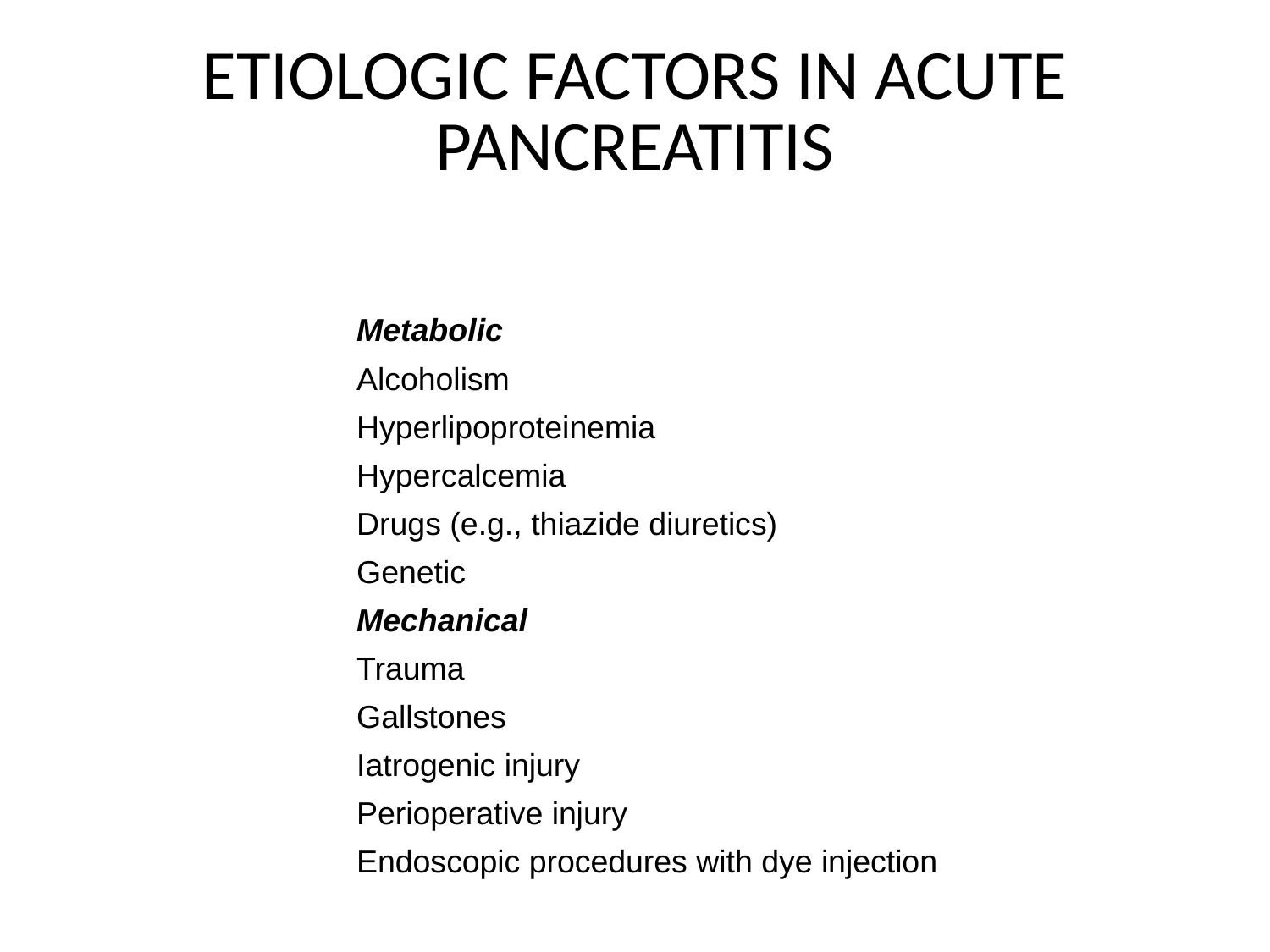

# ETIOLOGIC FACTORS IN ACUTE PANCREATITIS
| Metabolic |
| --- |
| Alcoholism |
| Hyperlipoproteinemia |
| Hypercalcemia |
| Drugs (e.g., thiazide diuretics) |
| Genetic |
| Mechanical |
| Trauma |
| Gallstones |
| Iatrogenic injury |
| Perioperative injury |
| Endoscopic procedures with dye injection |